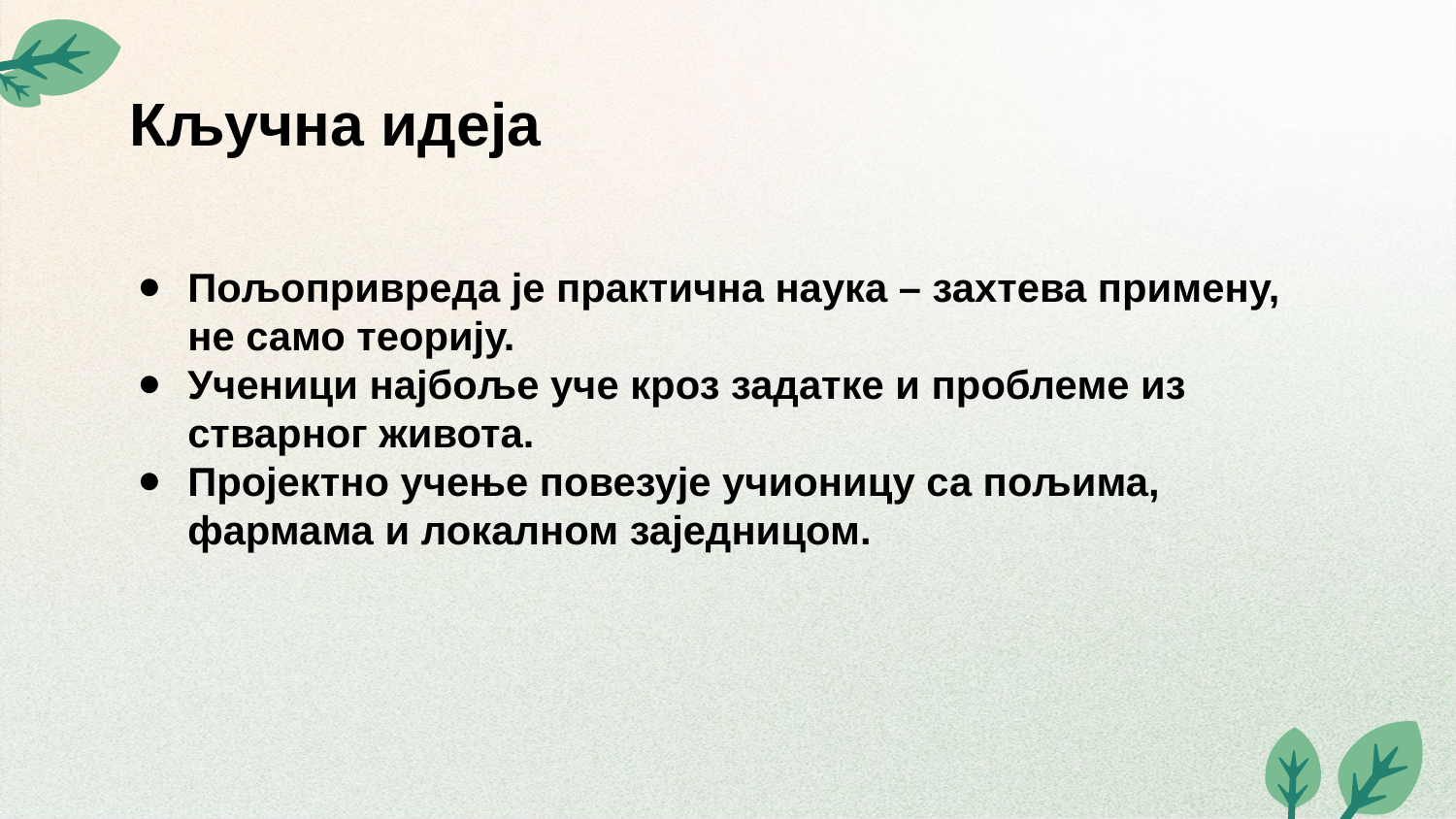

# Кључна идеја
Пољопривреда је практична наука – захтева примену, не само теорију.
Ученици најбоље уче кроз задатке и проблеме из стварног живота.
Пројектно учење повезује учионицу са пољима, фармама и локалном заједницом.